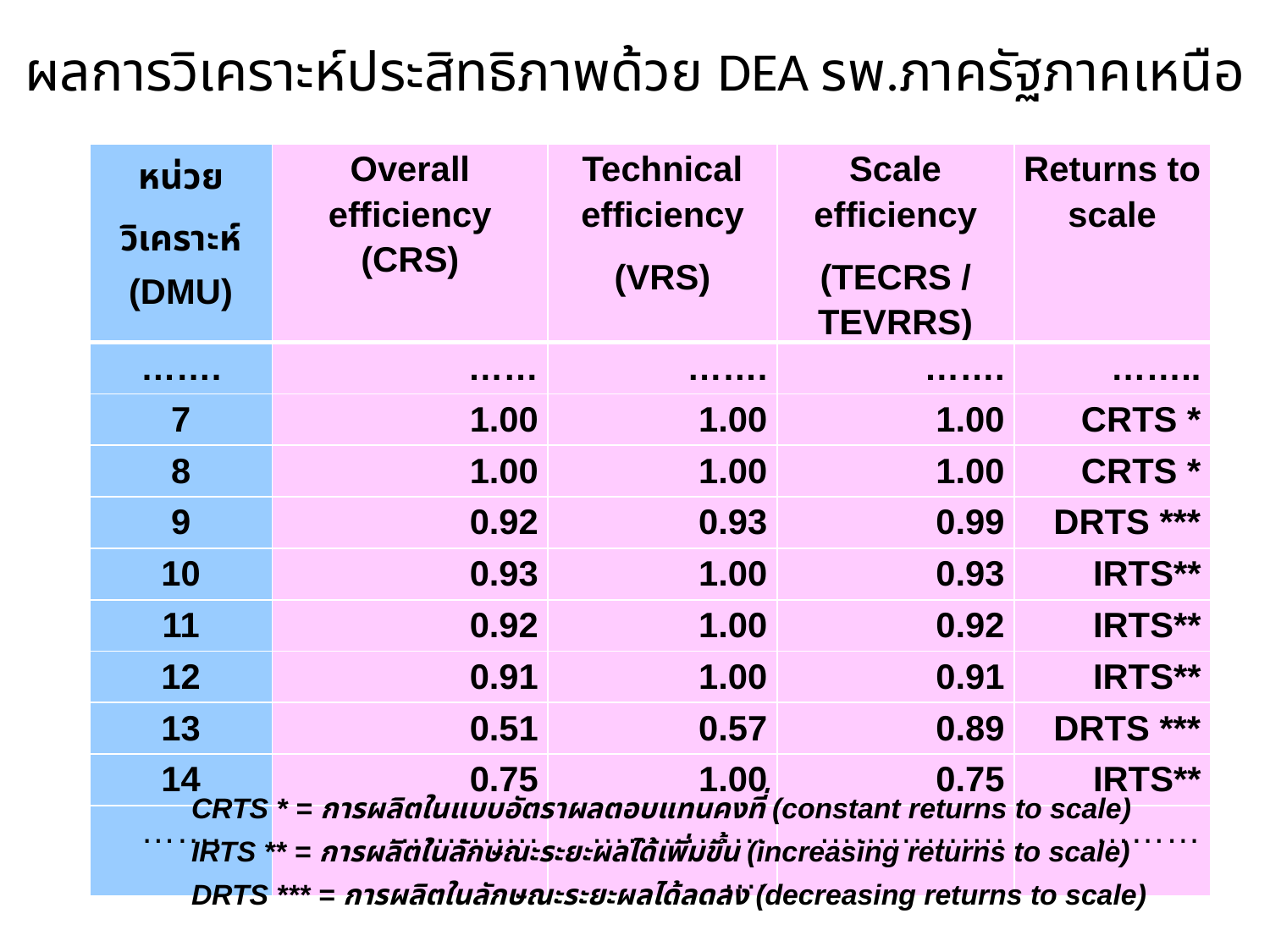

# ผลการวิเคราะห์ประสิทธิภาพด้วย DEA รพ.ภาครัฐภาคเหนือ
| หน่วยวิเคราะห์ (DMU) | Overall efficiency (CRS) | Technical efficiency (VRS) | Scale efficiency (TECRS / TEVRRS) | Returns to scale |
| --- | --- | --- | --- | --- |
| ……. | …… | ……. | ……. | …….. |
| 7 | 1.00 | 1.00 | 1.00 | CRTS \* |
| 8 | 1.00 | 1.00 | 1.00 | CRTS \* |
| 9 | 0.92 | 0.93 | 0.99 | DRTS \*\*\* |
| 10 | 0.93 | 1.00 | 0.93 | IRTS\*\* |
| 11 | 0.92 | 1.00 | 0.92 | IRTS\*\* |
| 12 | 0.91 | 1.00 | 0.91 | IRTS\*\* |
| 13 | 0.51 | 0.57 | 0.89 | DRTS \*\*\* |
| 14 | 0.75 | 1.00 | 0.75 | IRTS\*\* |
| ……. | …………. | ………………. | ……………. | ……… |
CRTS * = การผลิตในแบบอัตราผลตอบแทนคงที่ (constant returns to scale)
IRTS ** = การผลิตในลักษณะระยะผลได้เพิ่มขึ้น (increasing returns to scale)
DRTS *** = การผลิตในลักษณะระยะผลได้ลดลง (decreasing returns to scale)